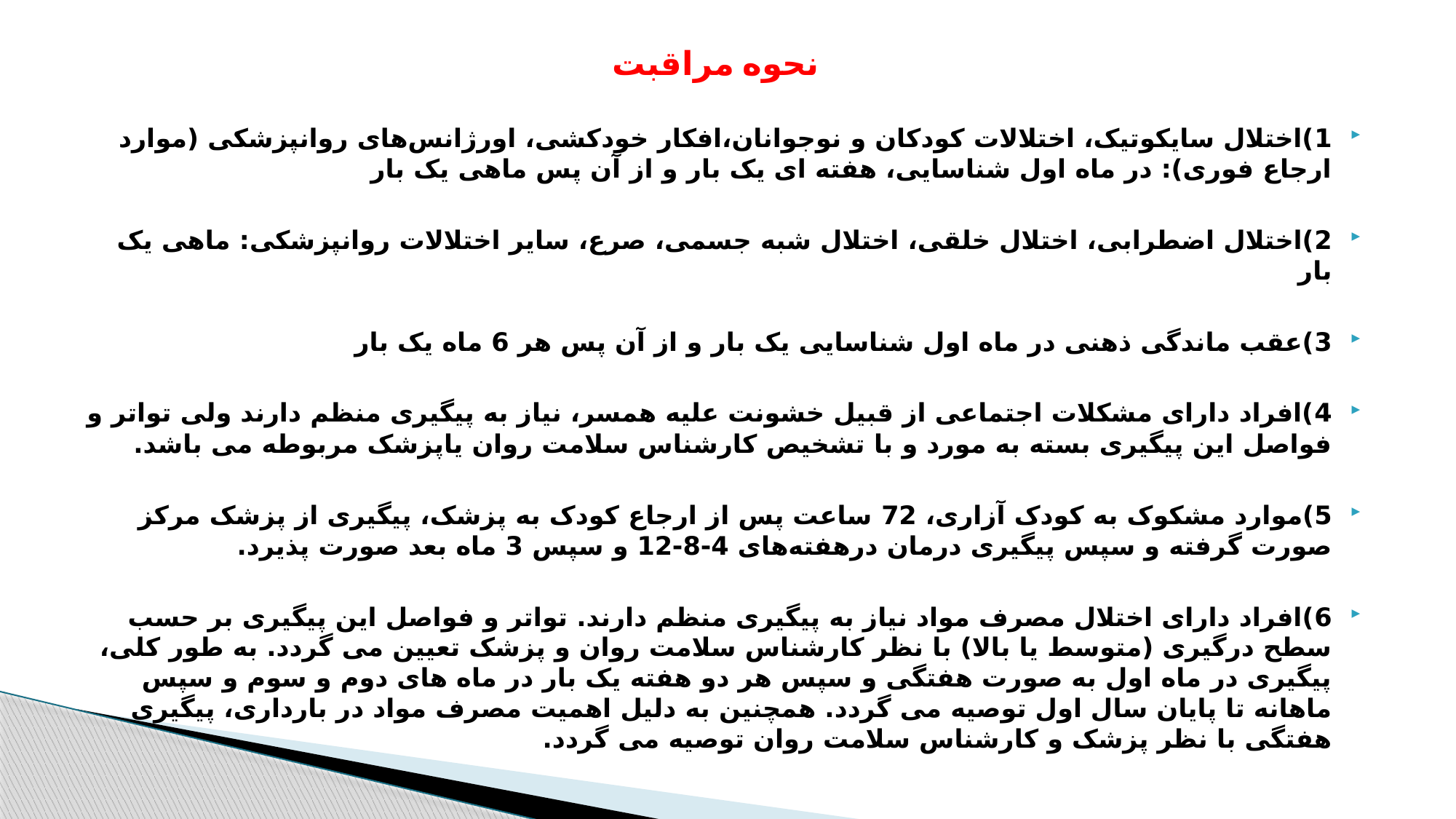

# نحوه مراقبت
1)اختلال سایکوتیک، اختلالات کودکان و نوجوانان،افکار خودکشی، اورژانس‌های روانپزشکی (موارد ارجاع فوری): در ماه اول شناسایی، هفته ای یک بار و از آن پس ماهی یک بار

2)اختلال اضطرابی، اختلال خلقی، اختلال شبه جسمی، صرع، سایر اختلالات روانپزشکی: ماهی یک ‌بار

3)عقب ماندگی ذهنی در ماه اول شناسایی یک بار و از آن پس هر 6 ماه یک بار

4)افراد دارای مشکلات اجتماعی از قبیل خشونت علیه همسر، نیاز به پیگیری منظم دارند ولی تواتر و فواصل این پیگیری بسته به مورد و با تشخیص کارشناس سلامت روان یاپزشک مربوطه می باشد.

5)موارد مشکوک به کودک آزاری، 72 ساعت پس از ارجاع کودک به پزشک، پیگیری از پزشک مرکز صورت گرفته و سپس پیگیری درمان درهفته‌های 4-8-12 و سپس 3 ماه بعد صورت پذیرد.

6)افراد دارای اختلال مصرف مواد نیاز به پیگیری منظم دارند. تواتر و فواصل این پیگیری بر حسب سطح درگیری (متوسط یا بالا) با نظر کارشناس سلامت روان و پزشک تعیین می گردد. به طور کلی، پیگیری در ماه اول به صورت هفتگی و سپس هر دو هفته یک بار در ماه های دوم و سوم و سپس ماهانه تا پایان سال اول توصیه می گردد. همچنین به دلیل اهمیت مصرف مواد در بارداری، پیگیری هفتگی با نظر پزشک و کارشناس سلامت روان توصیه می گردد.